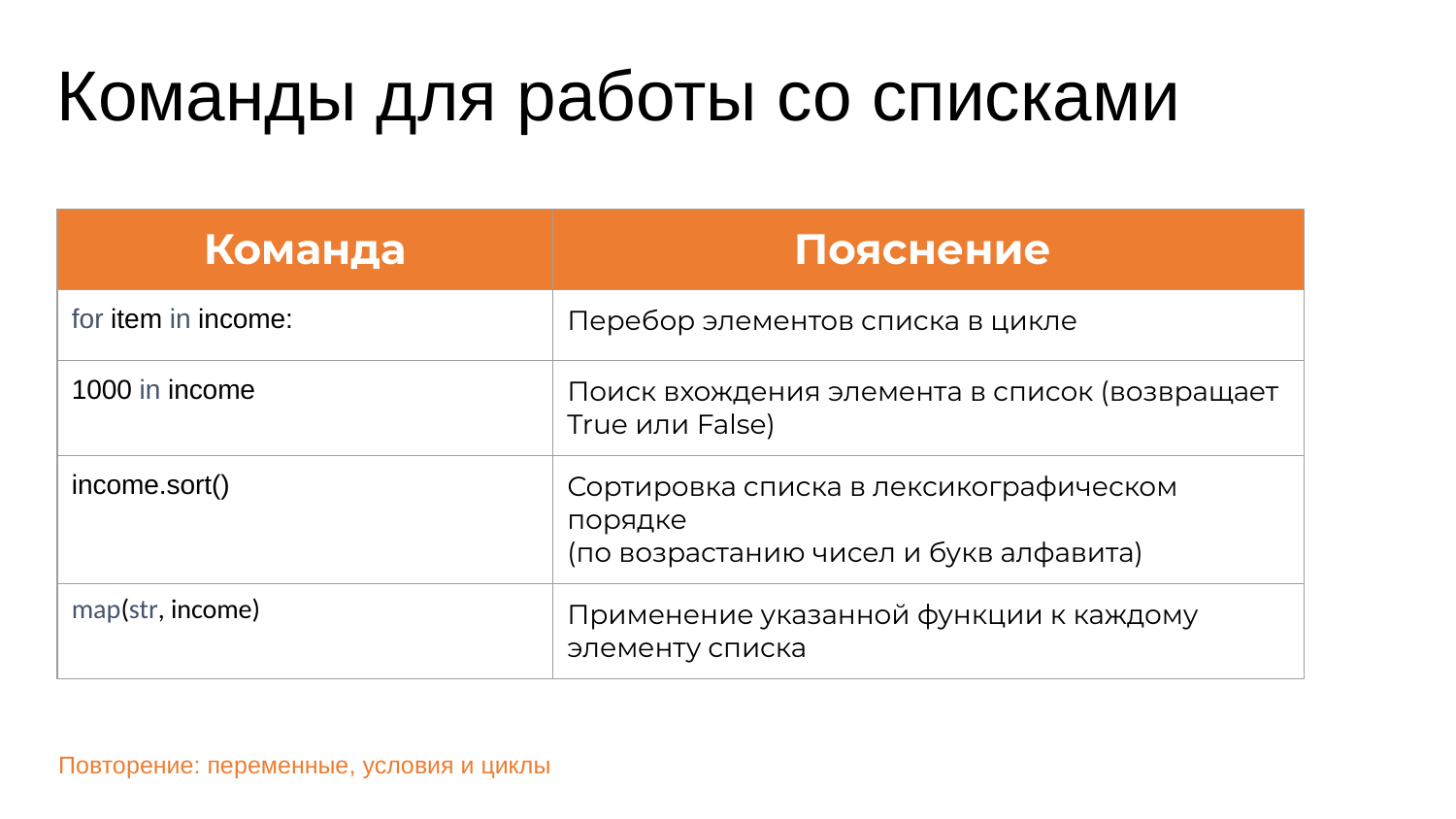

Команды для работы со списками
| Команда | Пояснение |
| --- | --- |
| for item in income: | Перебор элементов списка в цикле |
| 1000 in income | Поиск вхождения элемента в список (возвращает True или False) |
| income.sort() | Сортировка списка в лексикографическом порядке (по возрастанию чисел и букв алфавита) |
| map(str, income) | Применение указанной функции к каждому элементу списка |
Повторение: переменные, условия и циклы